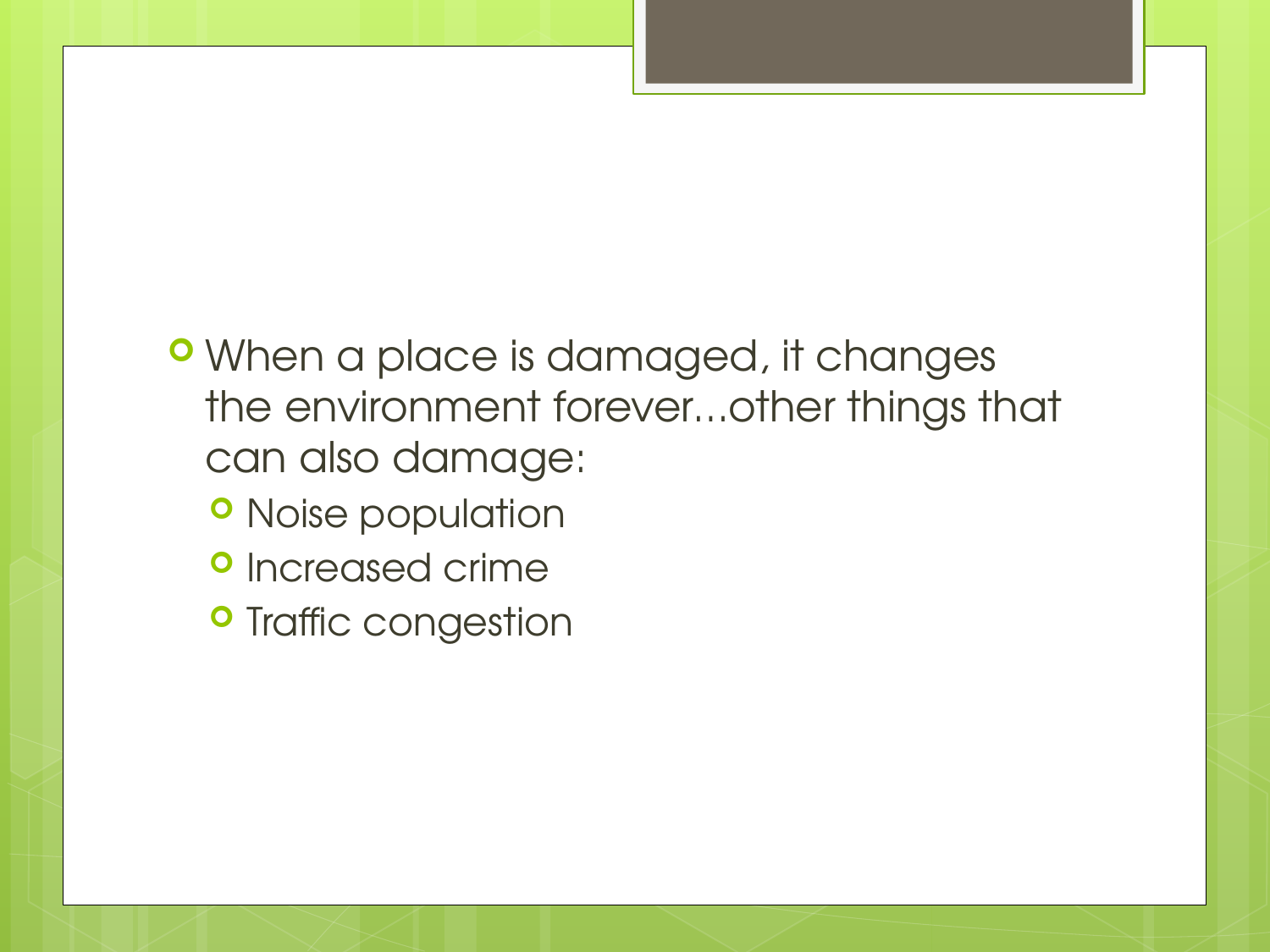

#
When a place is damaged, it changes the environment forever…other things that can also damage:
Noise population
Increased crime
Traffic congestion